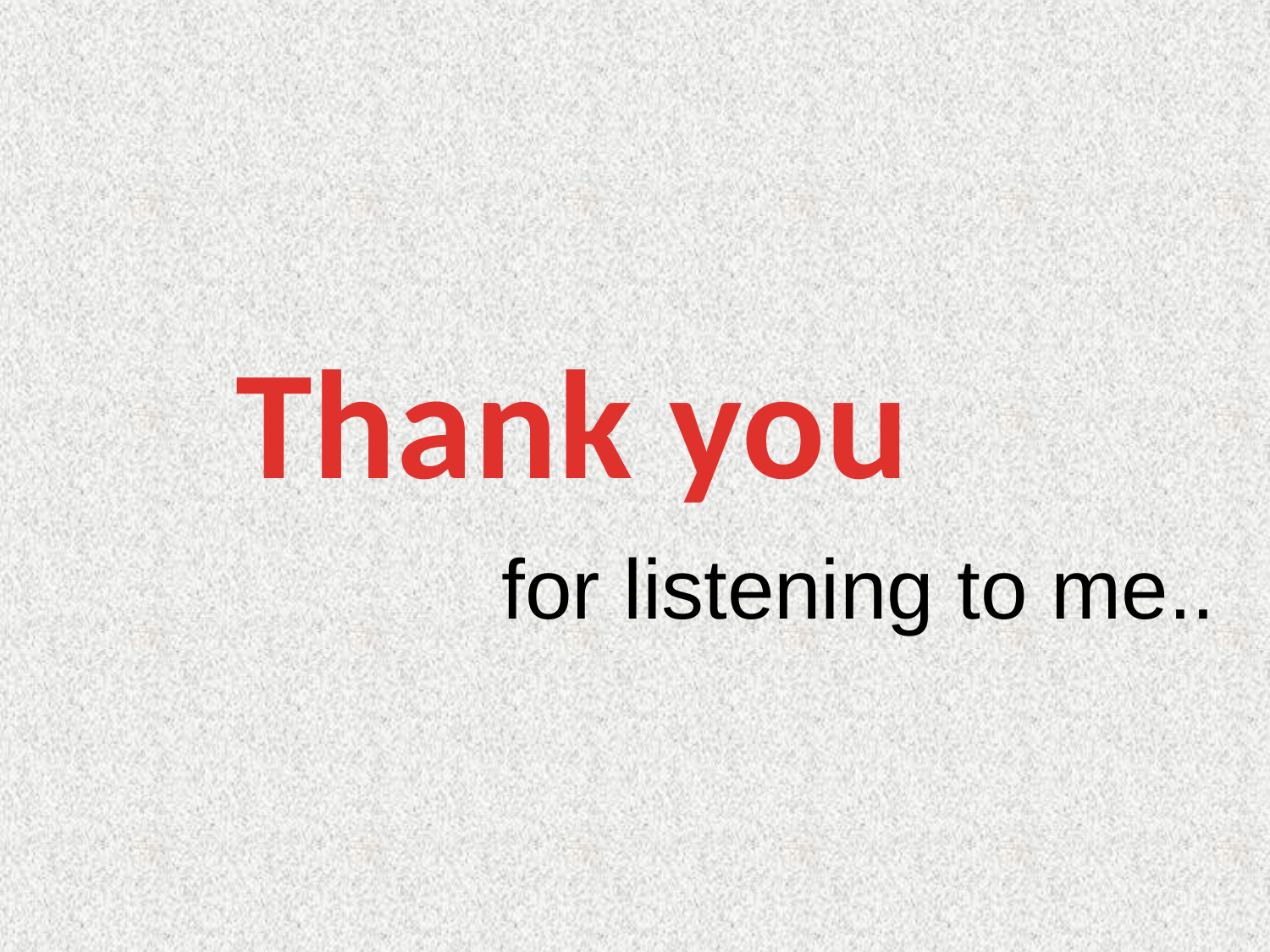

Thank you
# for listening to me..